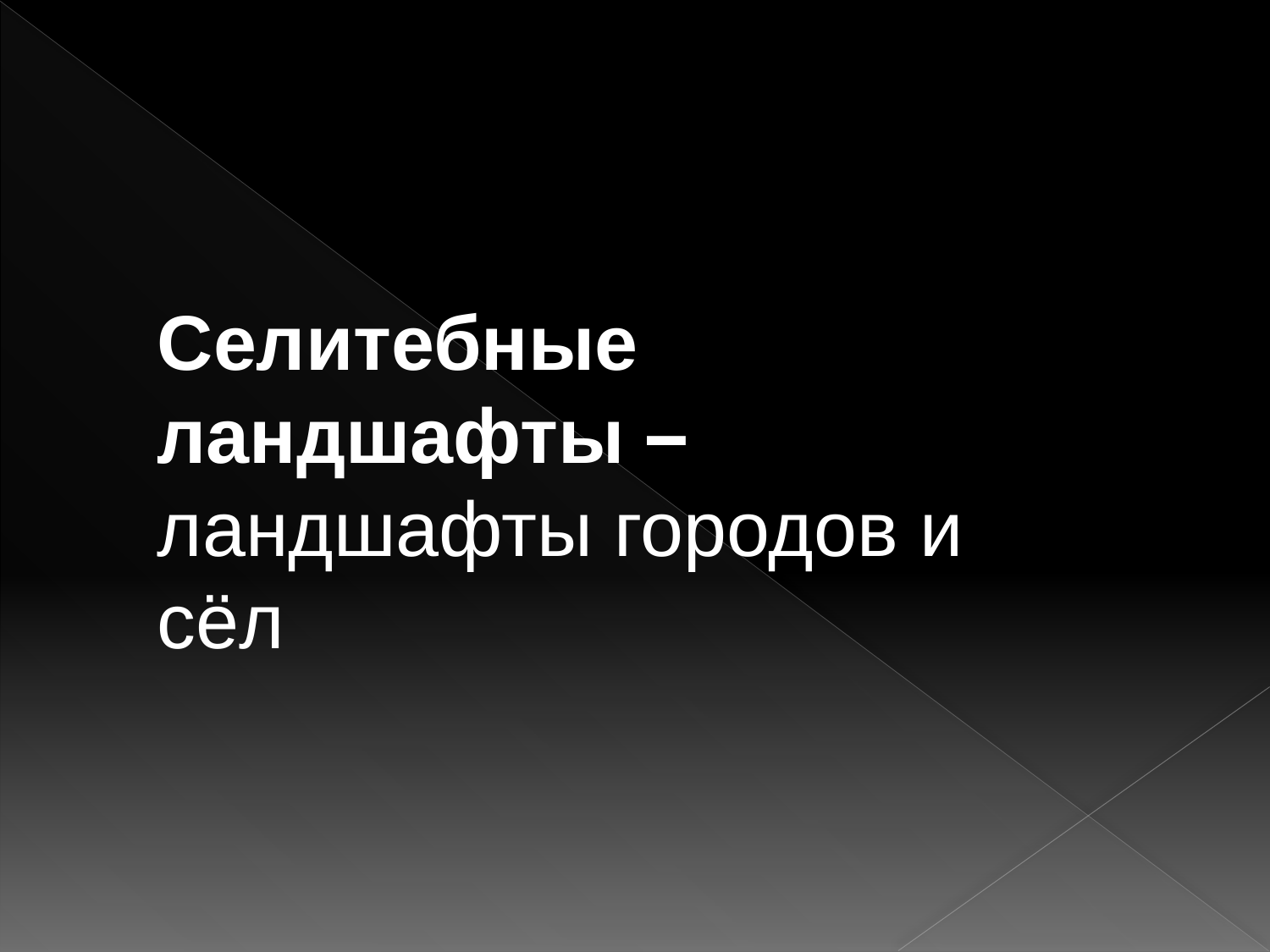

Селитебные ландшафты – ландшафты городов и сёл